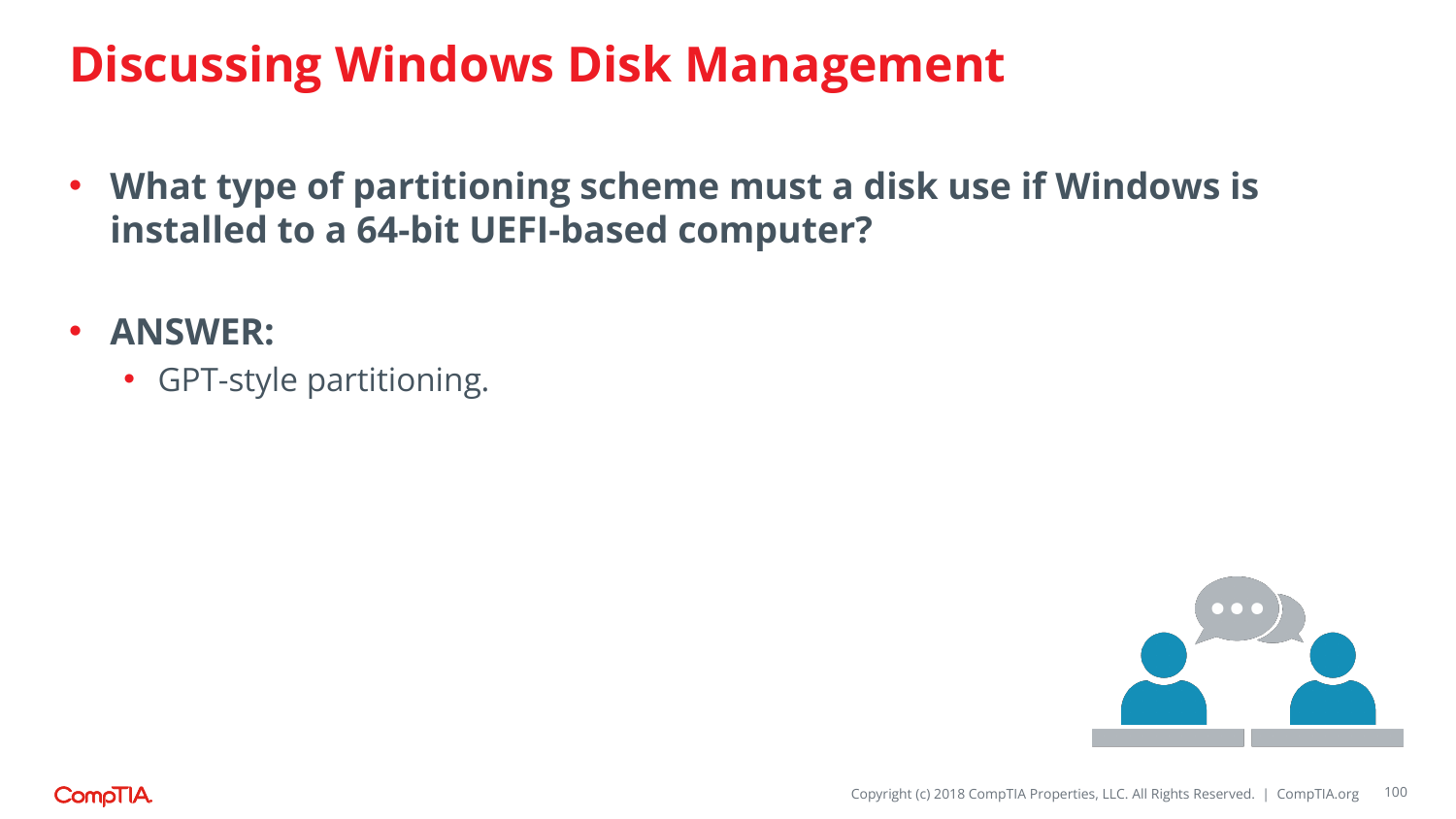

# Discussing Windows Disk Management
What type of partitioning scheme must a disk use if Windows is installed to a 64-bit UEFI-based computer?

ANSWER:
GPT-style partitioning.
100